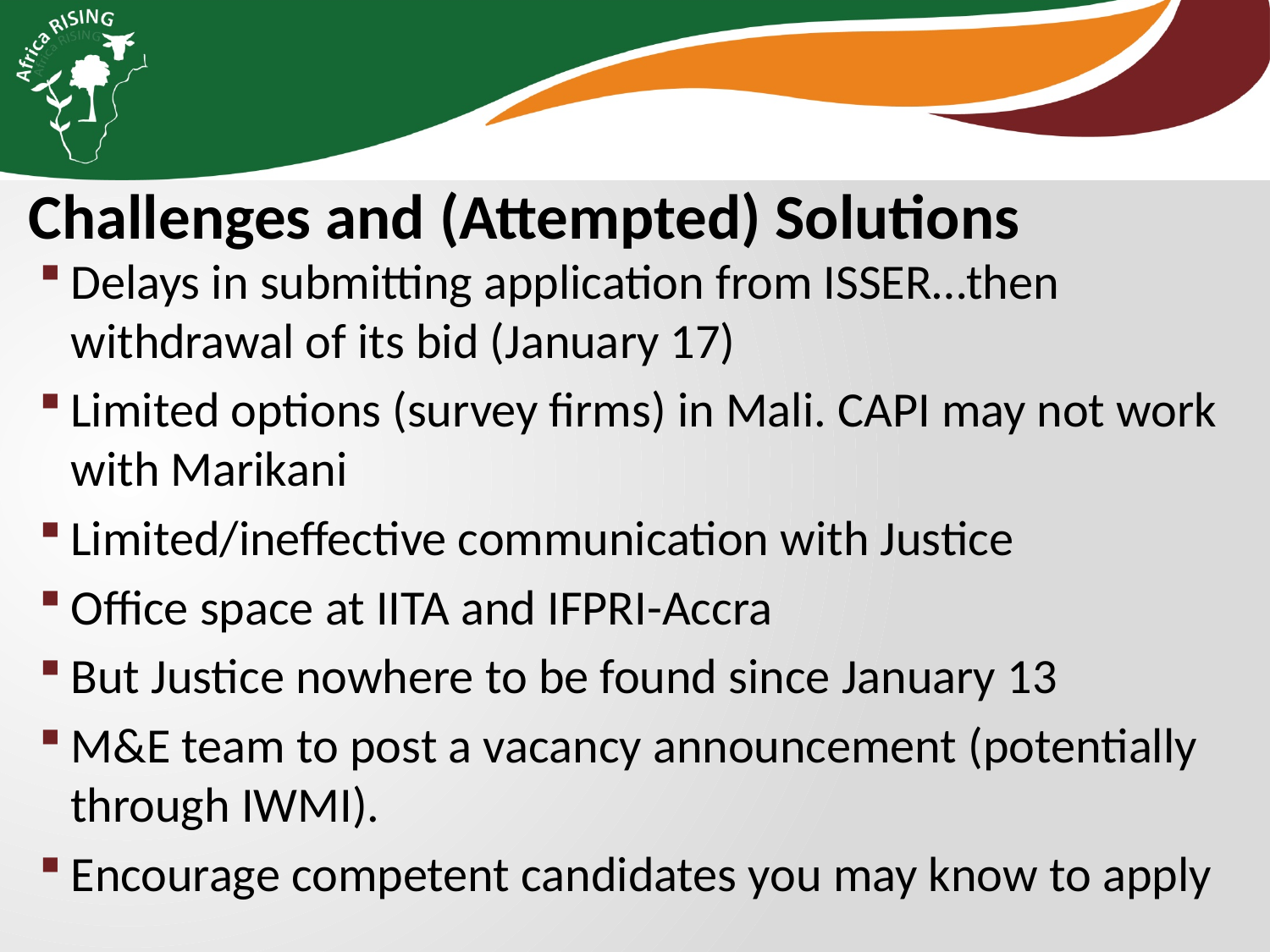

Challenges and (Attempted) Solutions
Delays in submitting application from ISSER…then withdrawal of its bid (January 17)
Limited options (survey firms) in Mali. CAPI may not work with Marikani
Limited/ineffective communication with Justice
Office space at IITA and IFPRI-Accra
But Justice nowhere to be found since January 13
M&E team to post a vacancy announcement (potentially through IWMI).
Encourage competent candidates you may know to apply